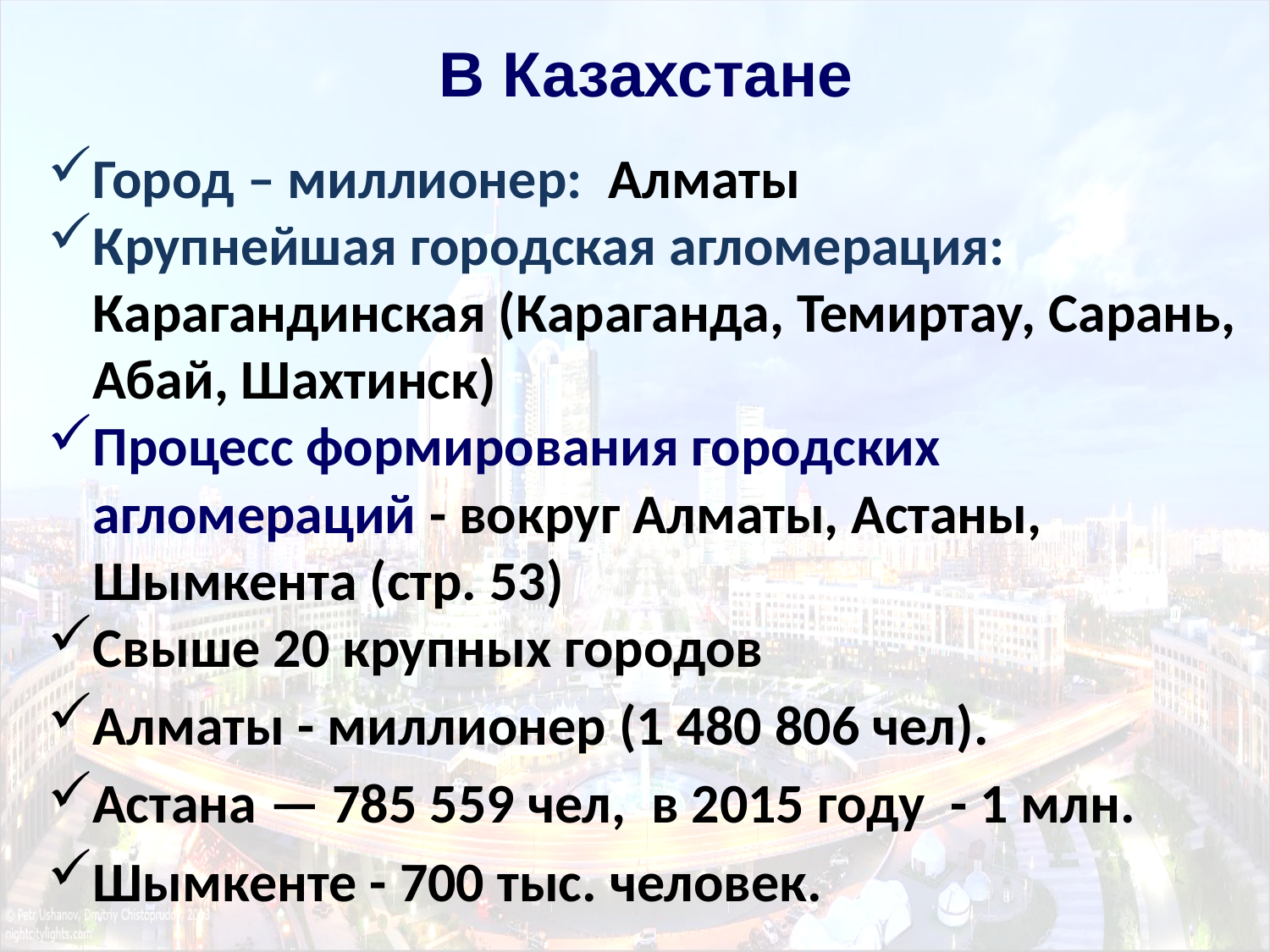

# В Казахстане
Город – миллионер:  Алматы
Крупнейшая городская агломерация: Карагандинская (Караганда, Темиртау, Сарань, Абай, Шахтинск)
Процесс формирования городских агломераций - вок­руг Алматы, Астаны, Шымкента (стр. 53)
Свыше 20 крупных городов
Алматы - миллионер (1 480 806 чел).
Астана — 785 559 чел,  в 2015 году  - 1 млн.
Шымкенте - 700 тыс. человек.